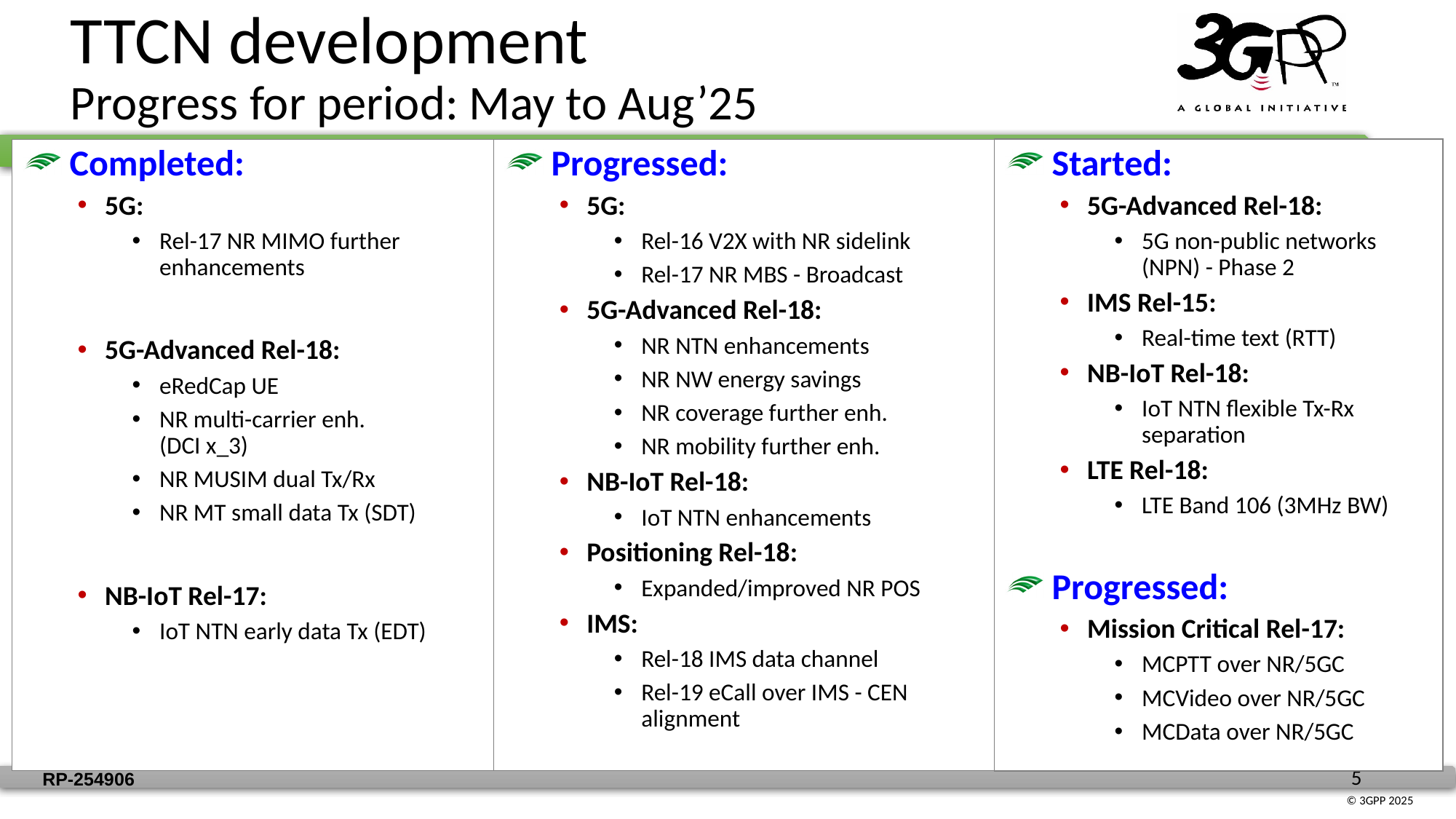

# TTCN development Progress for period: May to Aug’25
 Completed:
5G:
Rel-17 NR MIMO further enhancements

5G-Advanced Rel-18:
eRedCap UE
NR multi-carrier enh.
(DCI x_3)
NR MUSIM dual Tx/Rx
NR MT small data Tx (SDT)

NB-IoT Rel-17:
IoT NTN early data Tx (EDT)

 Progressed:
5G:
Rel-16 V2X with NR sidelink
Rel-17 NR MBS - Broadcast
5G-Advanced Rel-18:
NR NTN enhancements
NR NW energy savings
NR coverage further enh.
NR mobility further enh.
NB-IoT Rel-18:
IoT NTN enhancements
Positioning Rel-18:
Expanded/improved NR POS
IMS:
Rel-18 IMS data channel
Rel-19 eCall over IMS - CEN alignment
 Started:
5G-Advanced Rel-18:
5G non-public networks (NPN) - Phase 2
IMS Rel-15:
Real-time text (RTT)
NB-IoT Rel-18:
IoT NTN flexible Tx-Rx separation
LTE Rel-18:
LTE Band 106 (3MHz BW)

 Progressed:
Mission Critical Rel-17:
MCPTT over NR/5GC
MCVideo over NR/5GC
MCData over NR/5GC